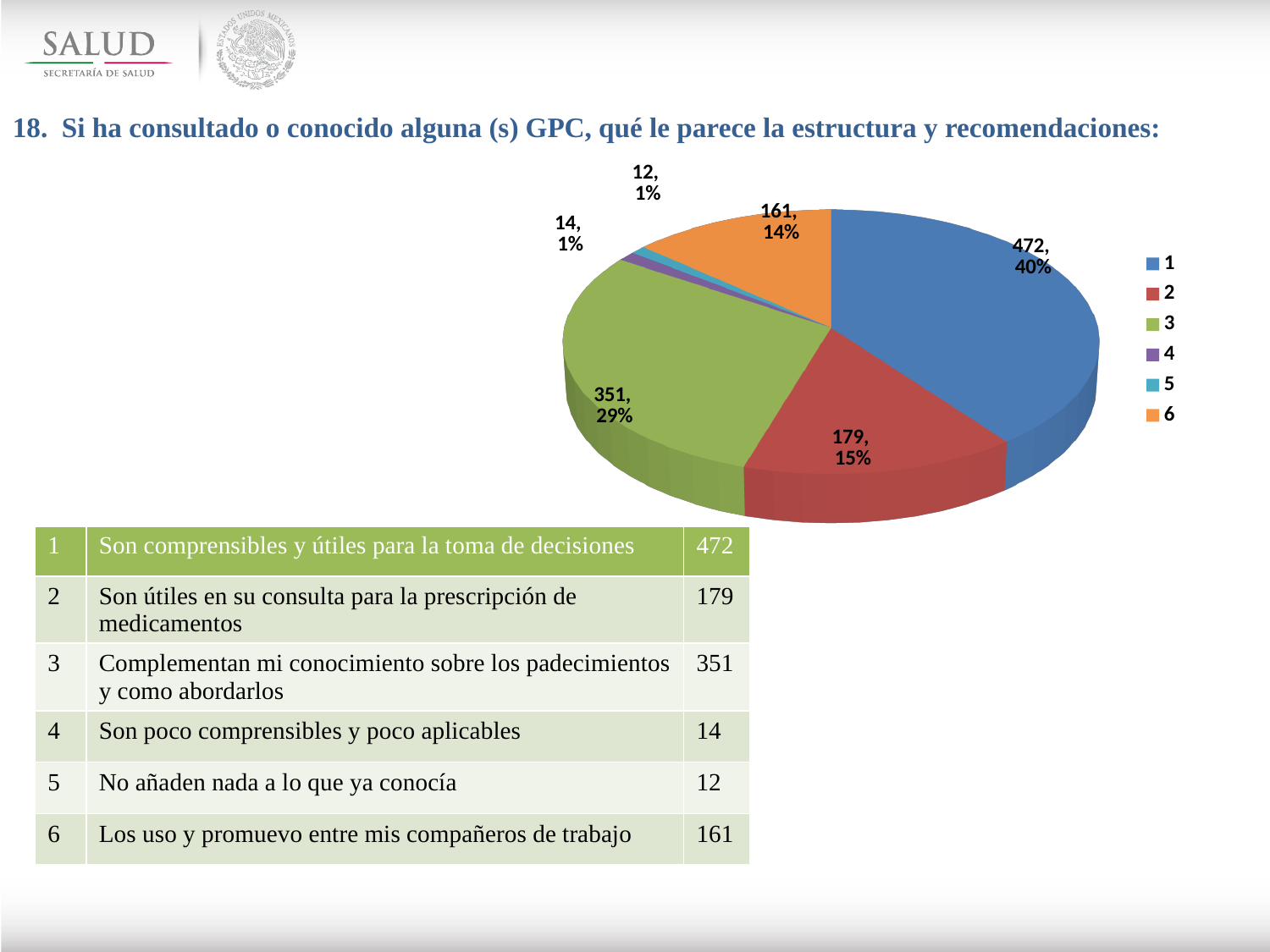

18.  Si ha consultado o conocido alguna (s) GPC, qué le parece la estructura y recomendaciones:

[unsupported chart]

| 1 | Son comprensibles y útiles para la toma de decisiones | 472 |
| --- | --- | --- |
| 2 | Son útiles en su consulta para la prescripción de medicamentos | 179 |
| 3 | Complementan mi conocimiento sobre los padecimientos y como abordarlos | 351 |
| 4 | Son poco comprensibles y poco aplicables | 14 |
| 5 | No añaden nada a lo que ya conocía | 12 |
| 6 | Los uso y promuevo entre mis compañeros de trabajo | 161 |